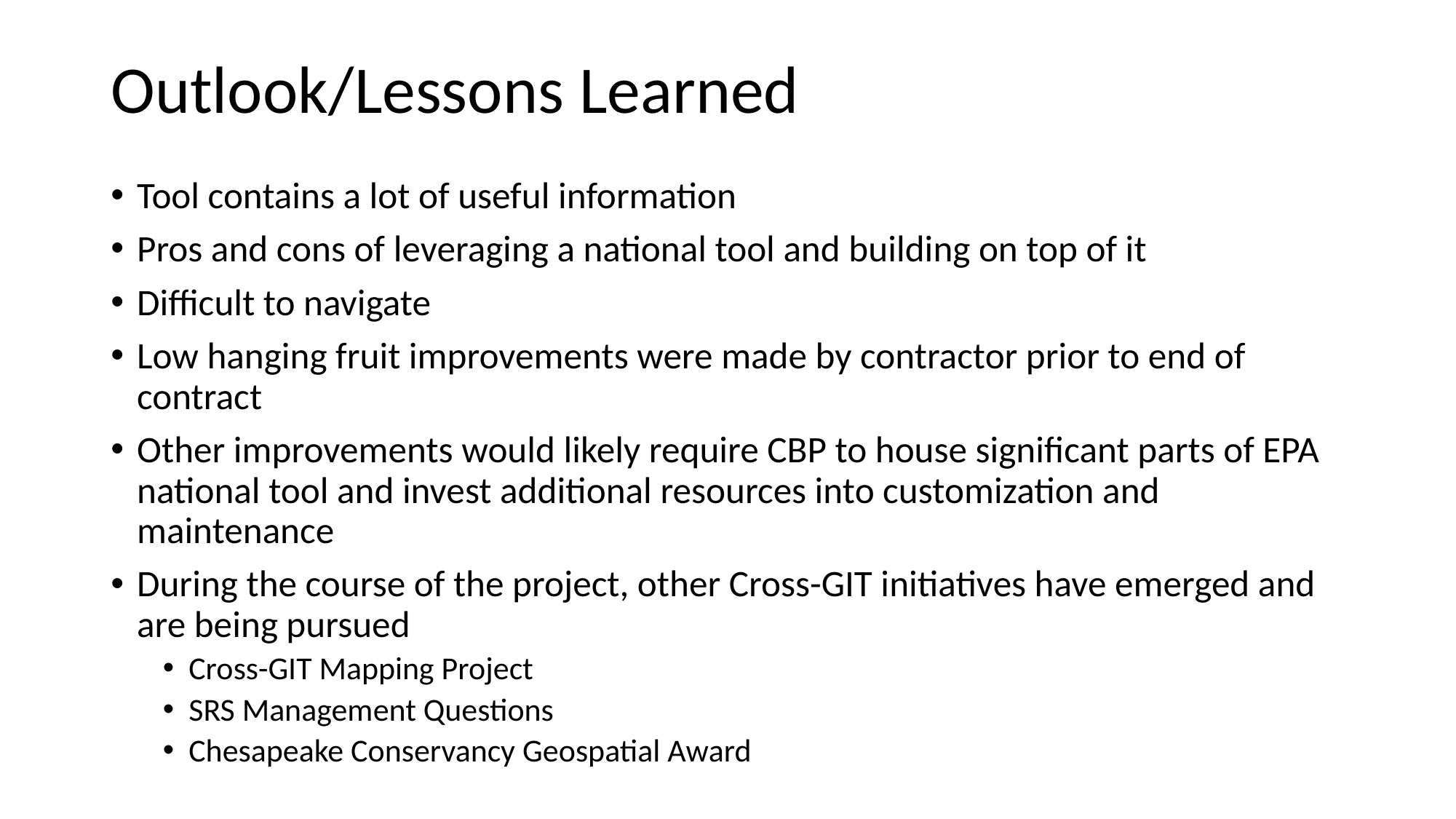

# Outlook/Lessons Learned
Tool contains a lot of useful information
Pros and cons of leveraging a national tool and building on top of it
Difficult to navigate
Low hanging fruit improvements were made by contractor prior to end of contract
Other improvements would likely require CBP to house significant parts of EPA national tool and invest additional resources into customization and maintenance
During the course of the project, other Cross-GIT initiatives have emerged and are being pursued
Cross-GIT Mapping Project
SRS Management Questions
Chesapeake Conservancy Geospatial Award